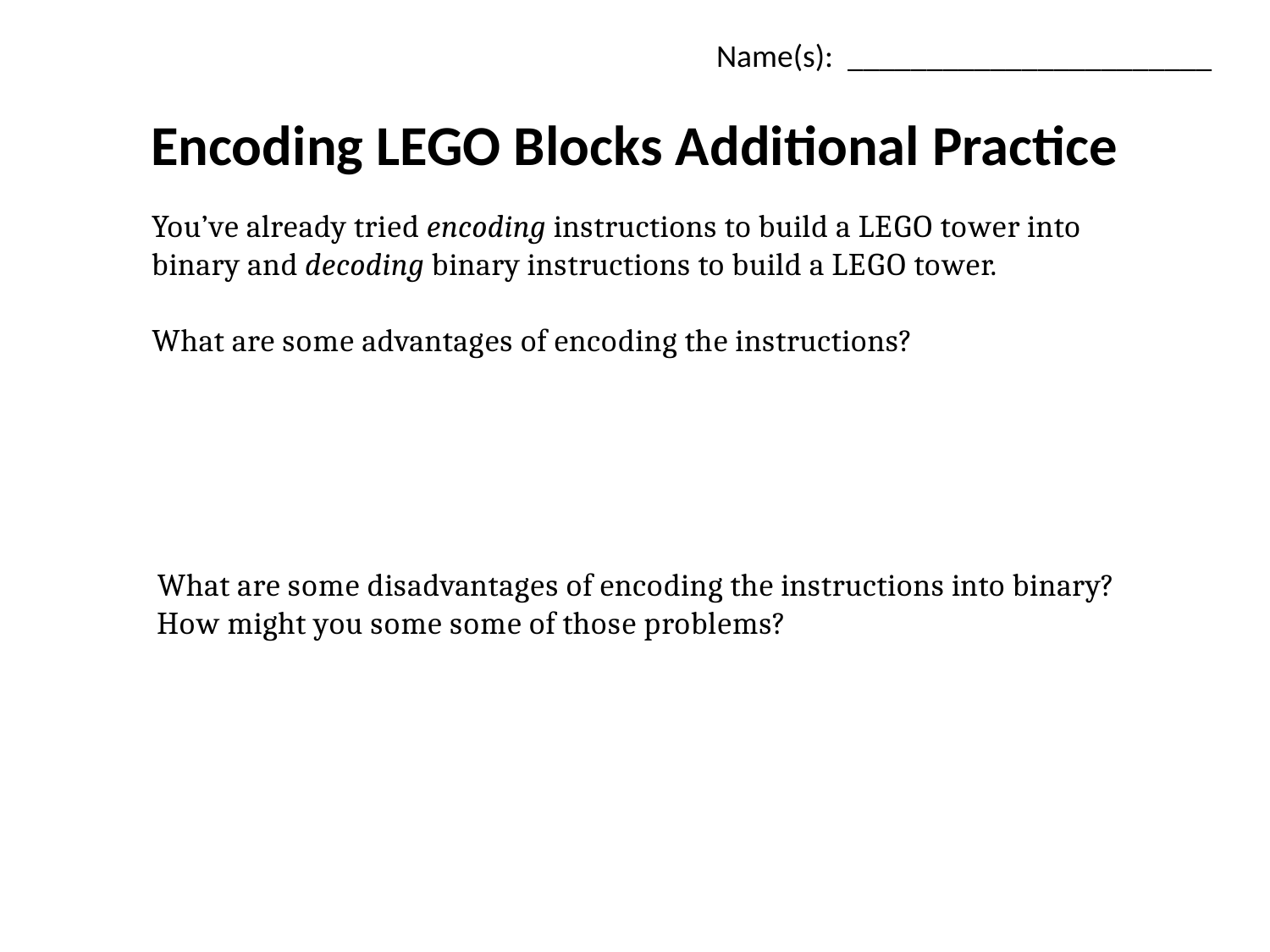

Name(s):  _______________________
# Encoding LEGO Blocks Additional Practice
You’ve already tried encoding instructions to build a LEGO tower into binary and decoding binary instructions to build a LEGO tower.

What are some advantages of encoding the instructions?
What are some disadvantages of encoding the instructions into binary?
How might you some some of those problems?